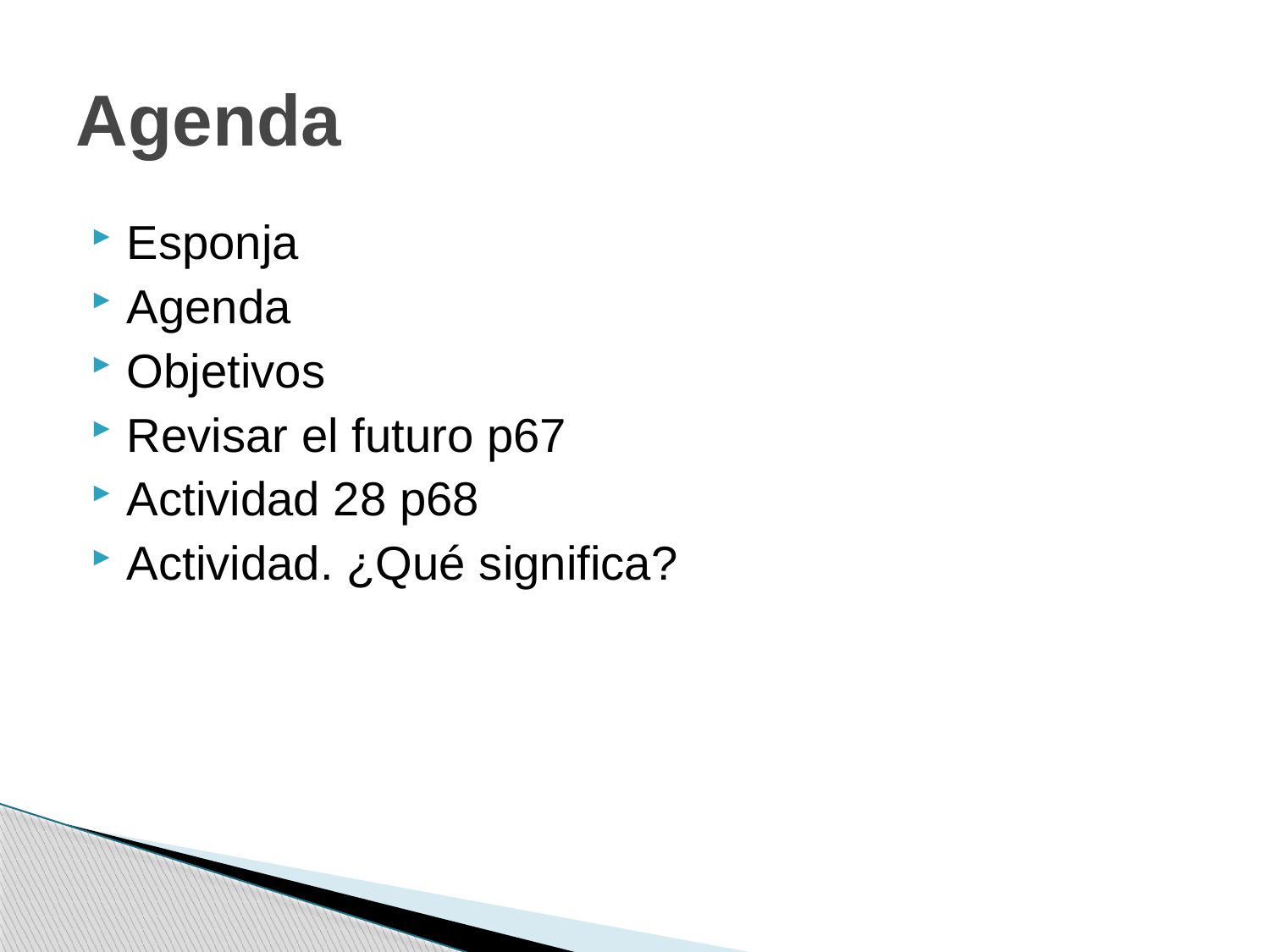

# Agenda
Esponja
Agenda
Objetivos
Revisar el futuro p67
Actividad 28 p68
Actividad. ¿Qué significa?